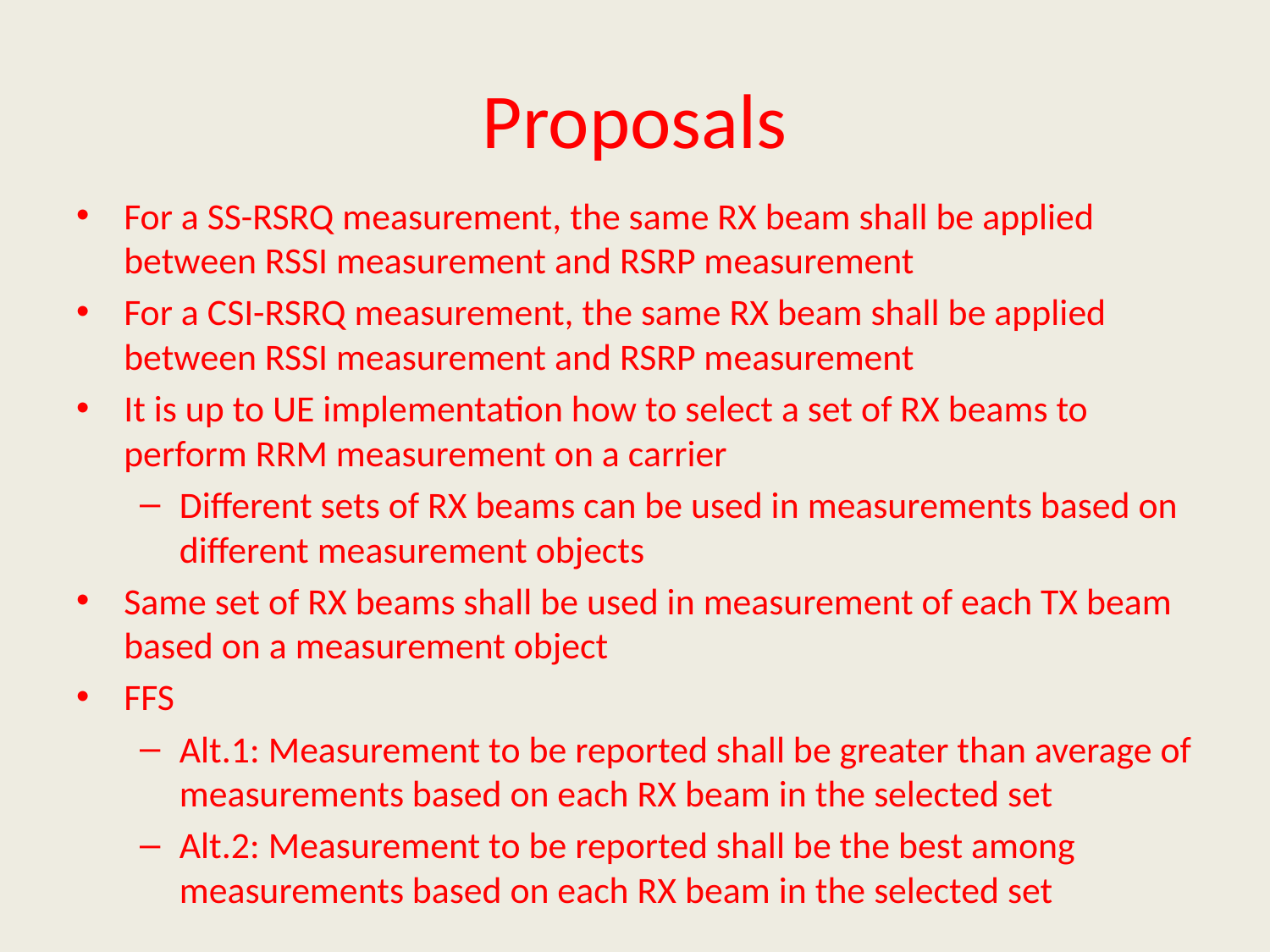

# Proposals
For a SS-RSRQ measurement, the same RX beam shall be applied between RSSI measurement and RSRP measurement
For a CSI-RSRQ measurement, the same RX beam shall be applied between RSSI measurement and RSRP measurement
It is up to UE implementation how to select a set of RX beams to perform RRM measurement on a carrier
Different sets of RX beams can be used in measurements based on different measurement objects
Same set of RX beams shall be used in measurement of each TX beam based on a measurement object
FFS
Alt.1: Measurement to be reported shall be greater than average of measurements based on each RX beam in the selected set
Alt.2: Measurement to be reported shall be the best among measurements based on each RX beam in the selected set